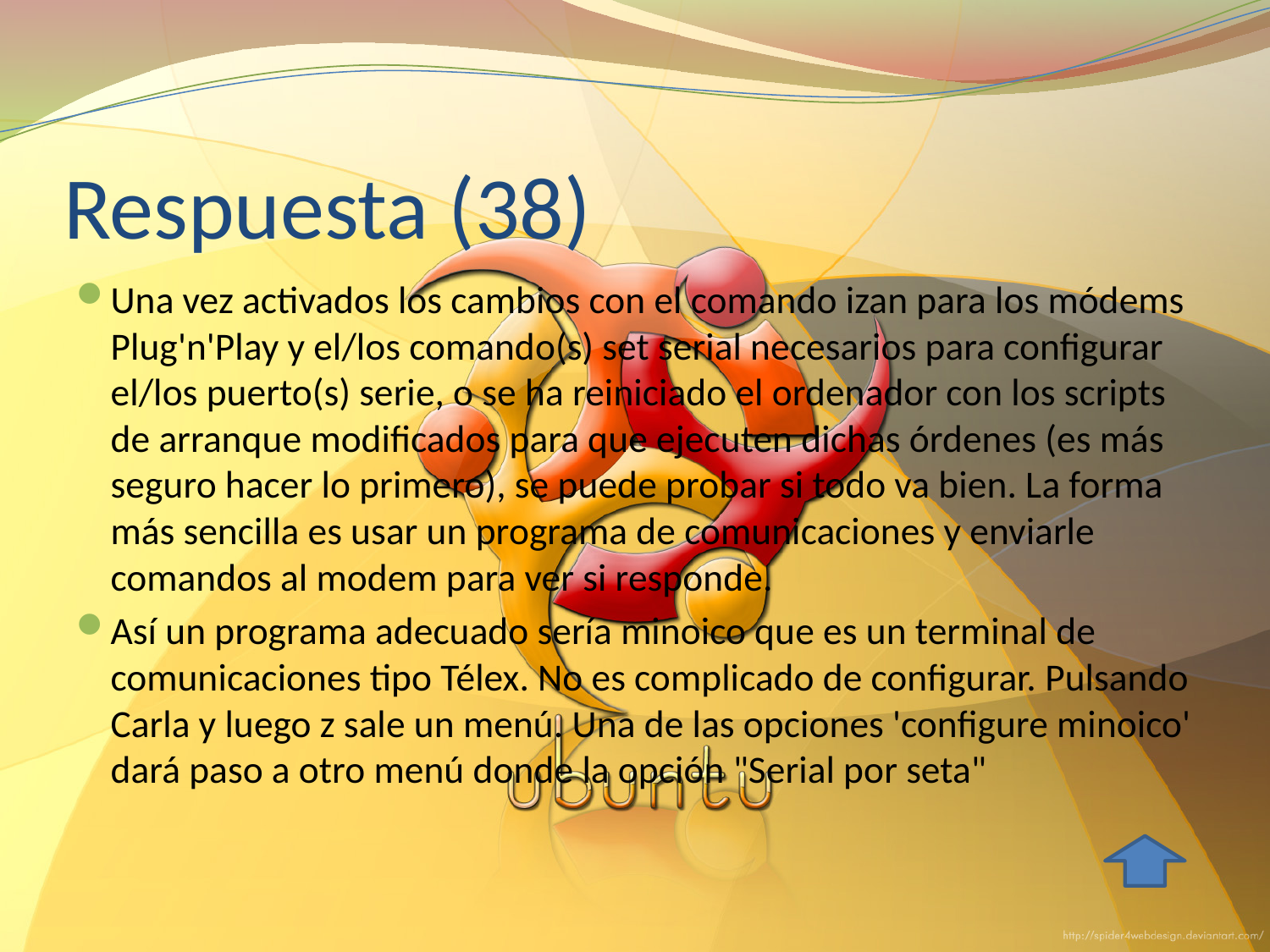

# Respuesta (38)
Una vez activados los cambios con el comando izan para los módems Plug'n'Play y el/los comando(s) set serial necesarios para configurar el/los puerto(s) serie, o se ha reiniciado el ordenador con los scripts de arranque modificados para que ejecuten dichas órdenes (es más seguro hacer lo primero), se puede probar si todo va bien. La forma más sencilla es usar un programa de comunicaciones y enviarle comandos al modem para ver si responde.
Así un programa adecuado sería minoico que es un terminal de comunicaciones tipo Télex. No es complicado de configurar. Pulsando Carla y luego z sale un menú. Una de las opciones 'configure minoico' dará paso a otro menú donde la opción "Serial por seta"